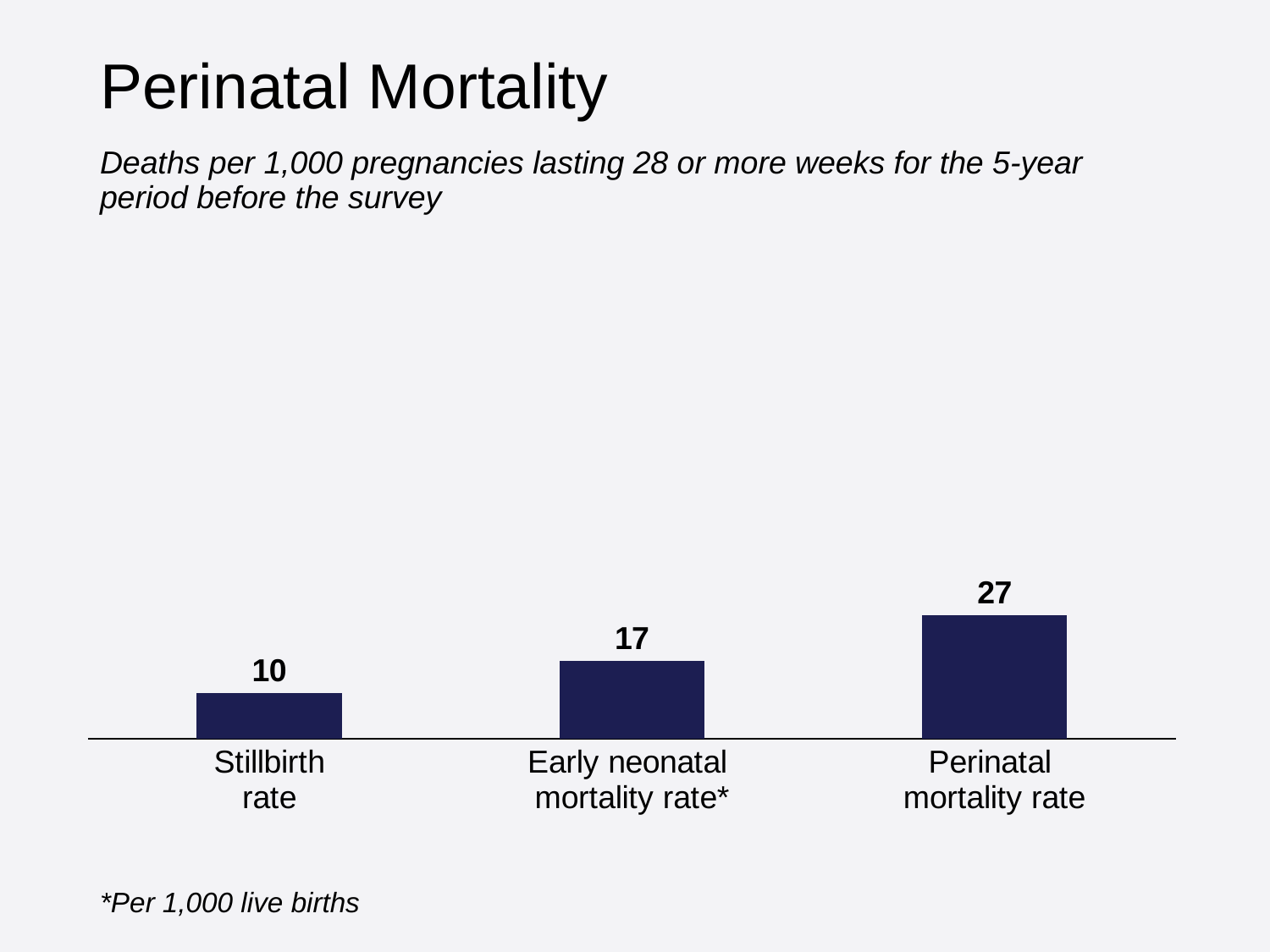

# Perinatal Mortality
Deaths per 1,000 pregnancies lasting 28 or more weeks for the 5-year period before the survey

### Chart

| Category |  |
|---|---|
| Stillbirth
rate | 10.0 |
| Early neonatal
mortality rate* | 17.0 |
| Perinatal
mortality rate | 27.0 |
*Per 1,000 live births